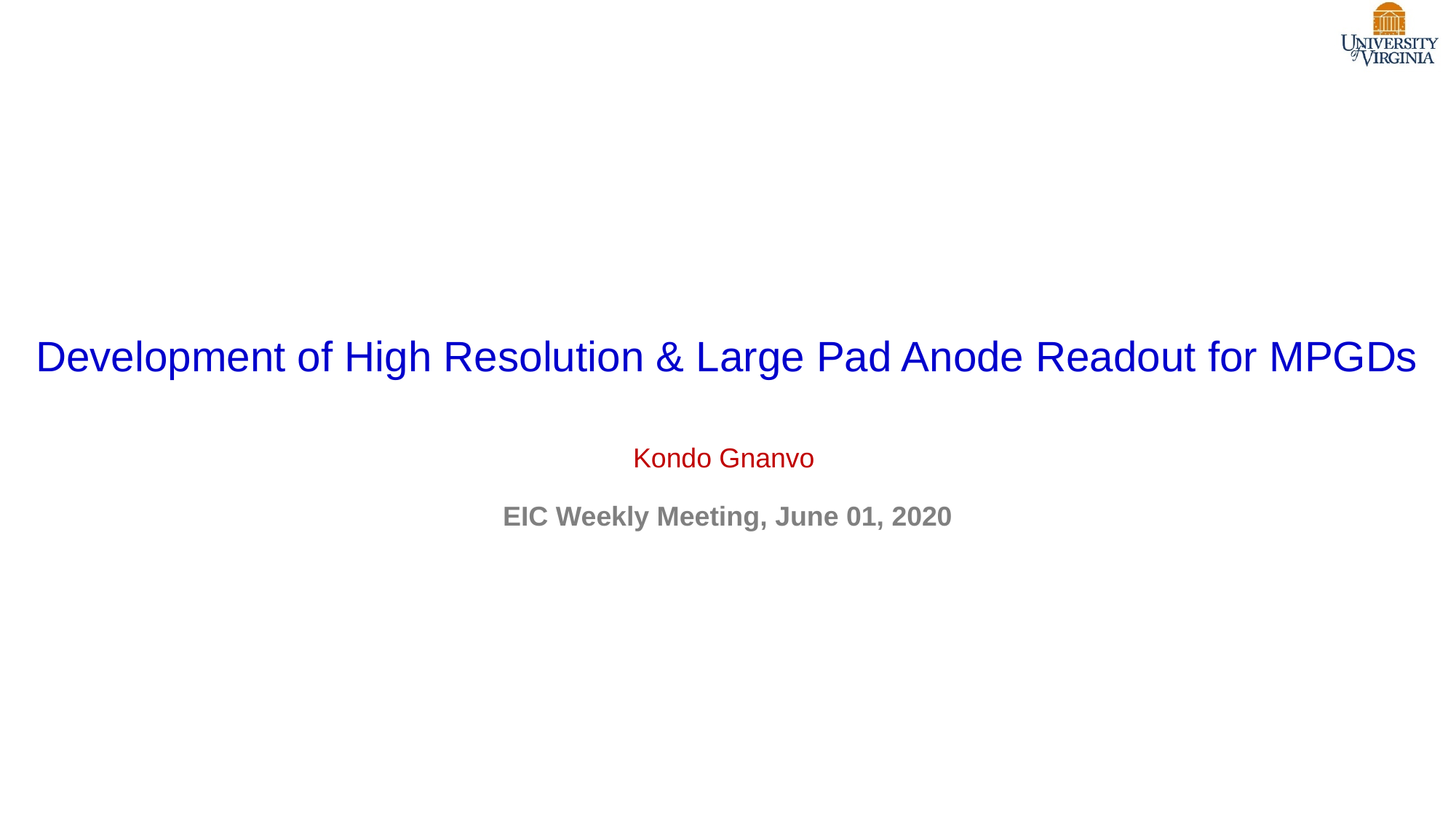

# Development of High Resolution & Large Pad Anode Readout for MPGDs
Kondo Gnanvo
EIC Weekly Meeting, June 01, 2020